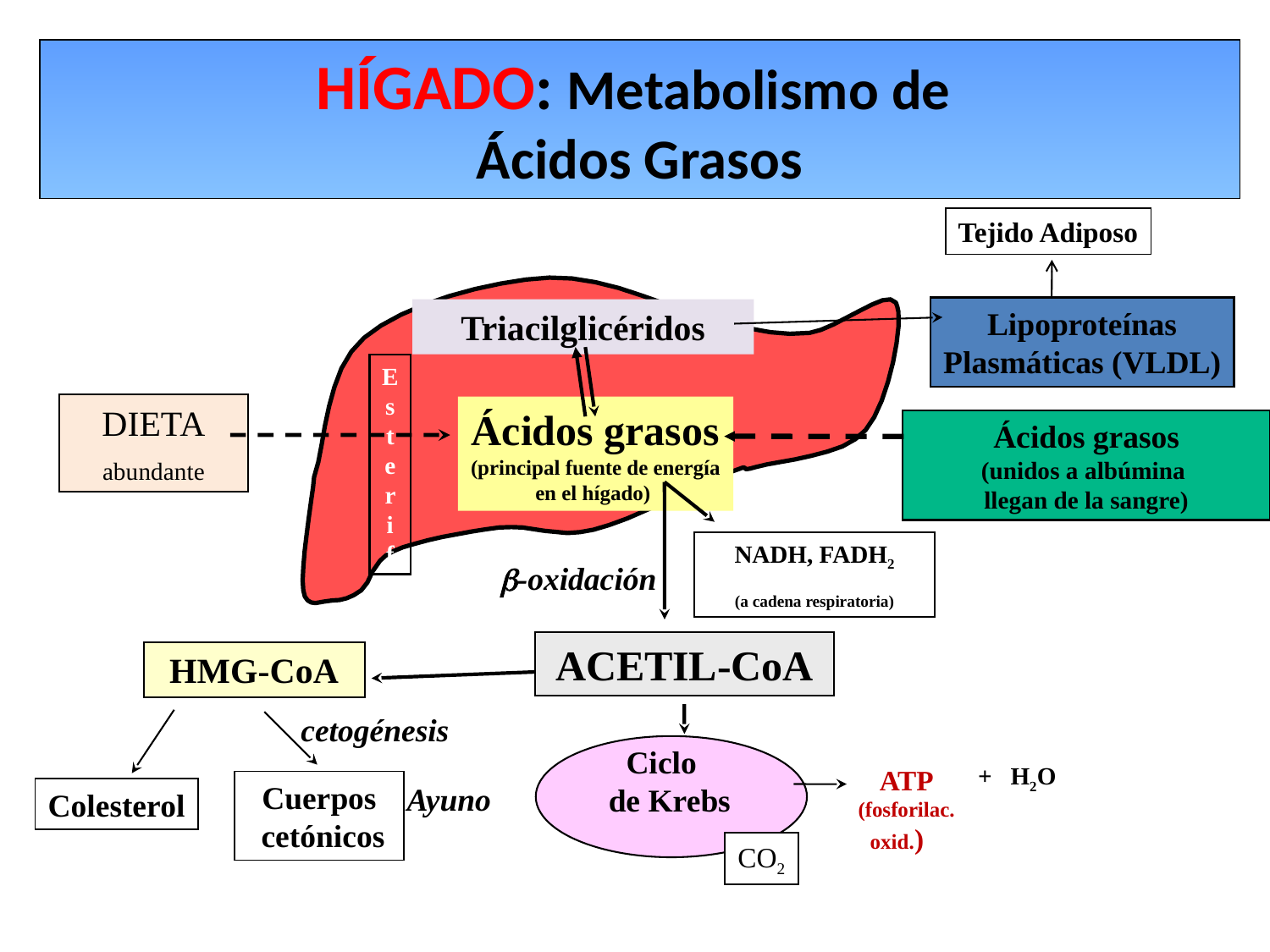

HÍGADO: Metabolismo de
Ácidos Grasos
Tejido Adiposo
Ácidos grasos
(unidos a albúmina
llegan de la sangre)

Triacilglicéridos

Es
ter i f
DIETA
abundante
Ácidos grasos
(principal fuente de energía
en el hígado)

Lipoproteínas
Plasmáticas (VLDL)

NADH, FADH2
(a cadena respiratoria)
β-oxidación
ACETIL-CoA
HMG-CoA

Cuerpos
 cetónicos
Ayuno
Colesterol
cetogénesis

Ciclo
de Krebs
+   H2O

ATP
(fosforilac. oxid.)

CO2
HMG-CoA: hidroxi-metil-glutaril-CoA)